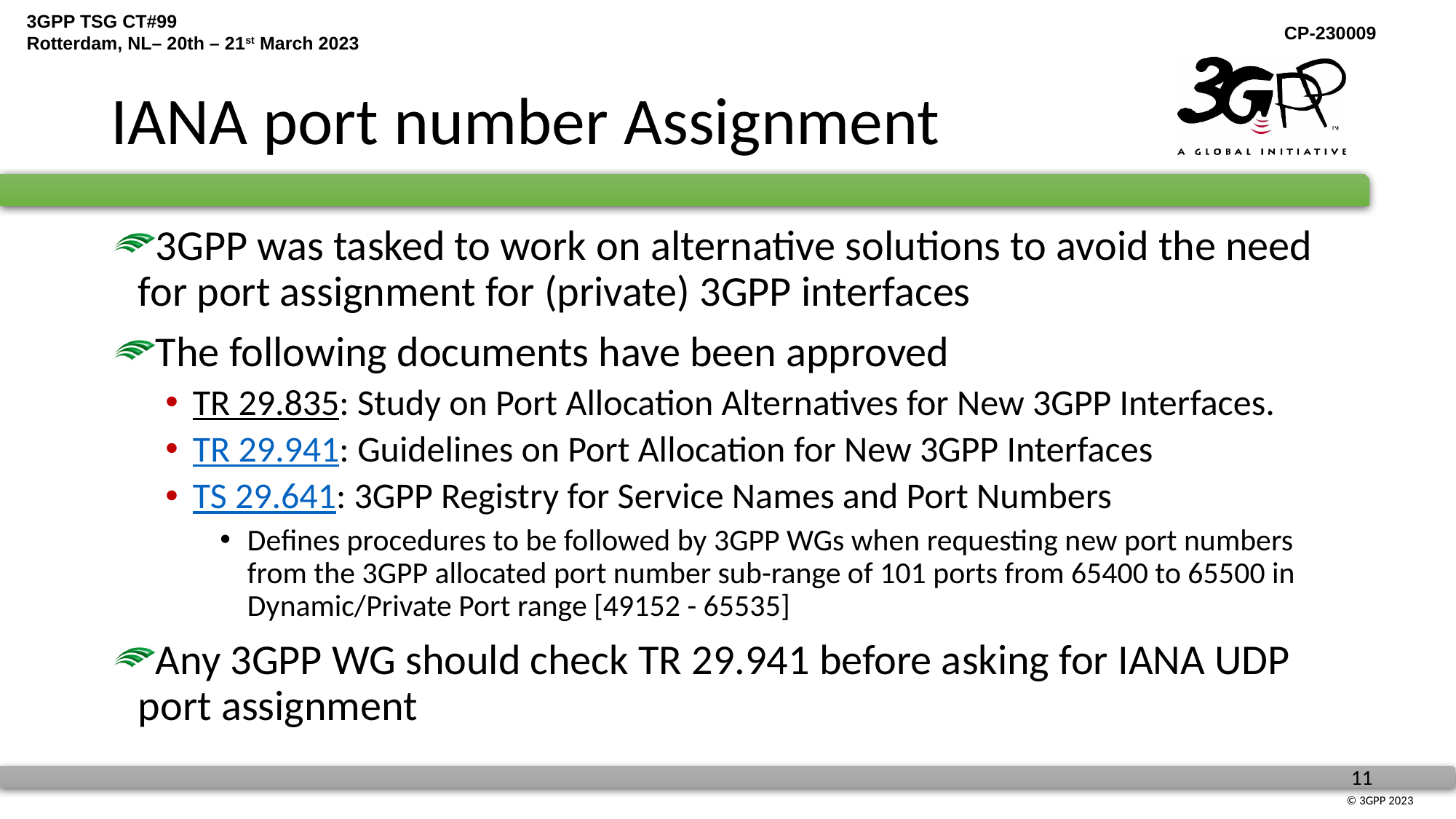

# IANA port number Assignment
3GPP was tasked to work on alternative solutions to avoid the need for port assignment for (private) 3GPP interfaces
The following documents have been approved
TR 29.835: Study on Port Allocation Alternatives for New 3GPP Interfaces.
TR 29.941: Guidelines on Port Allocation for New 3GPP Interfaces
TS 29.641: 3GPP Registry for Service Names and Port Numbers
Defines procedures to be followed by 3GPP WGs when requesting new port numbers from the 3GPP allocated port number sub-range of 101 ports from 65400 to 65500 in Dynamic/Private Port range [49152 - 65535]
Any 3GPP WG should check TR 29.941 before asking for IANA UDP port assignment